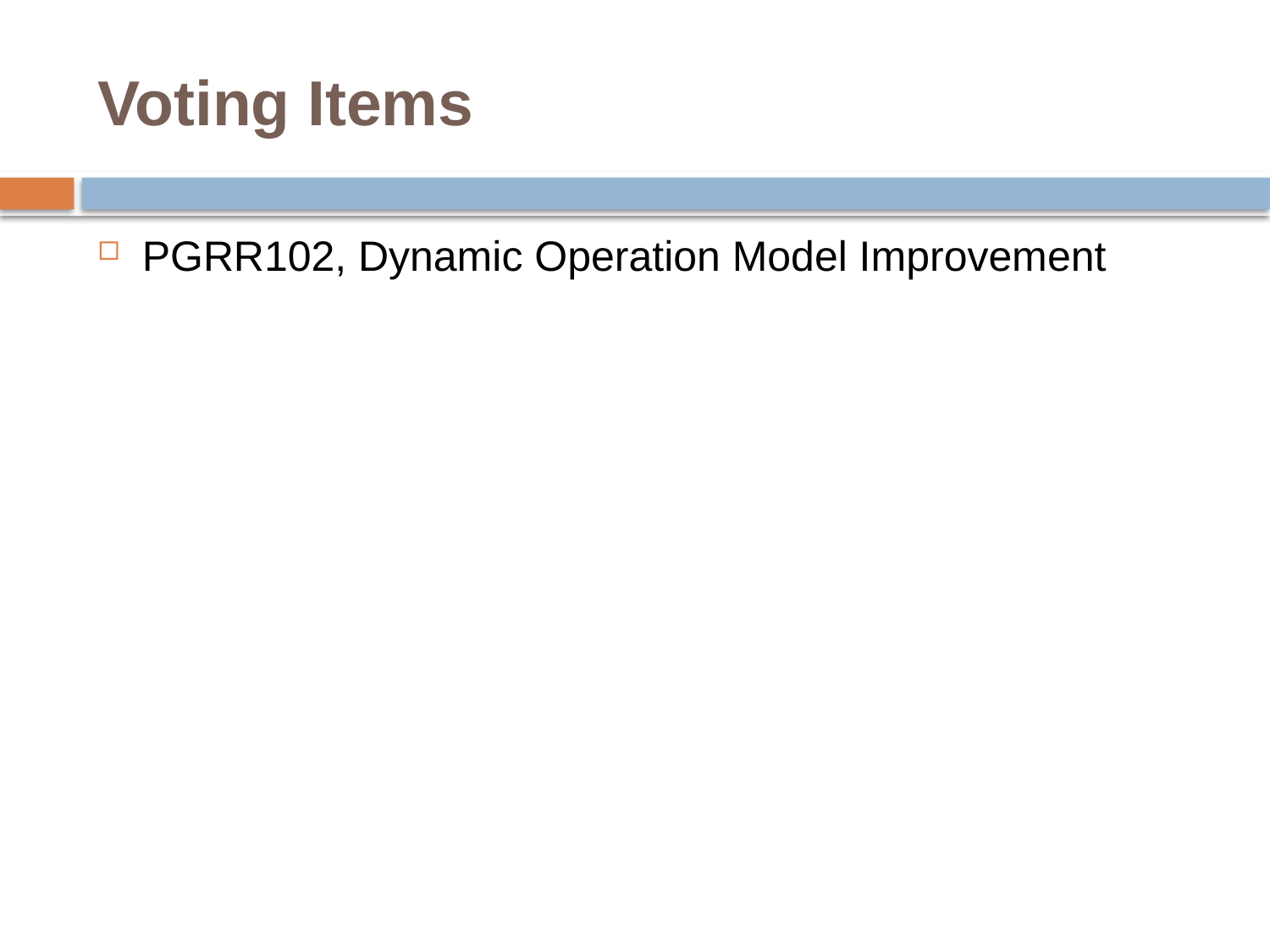

# Voting Items
PGRR102, Dynamic Operation Model Improvement